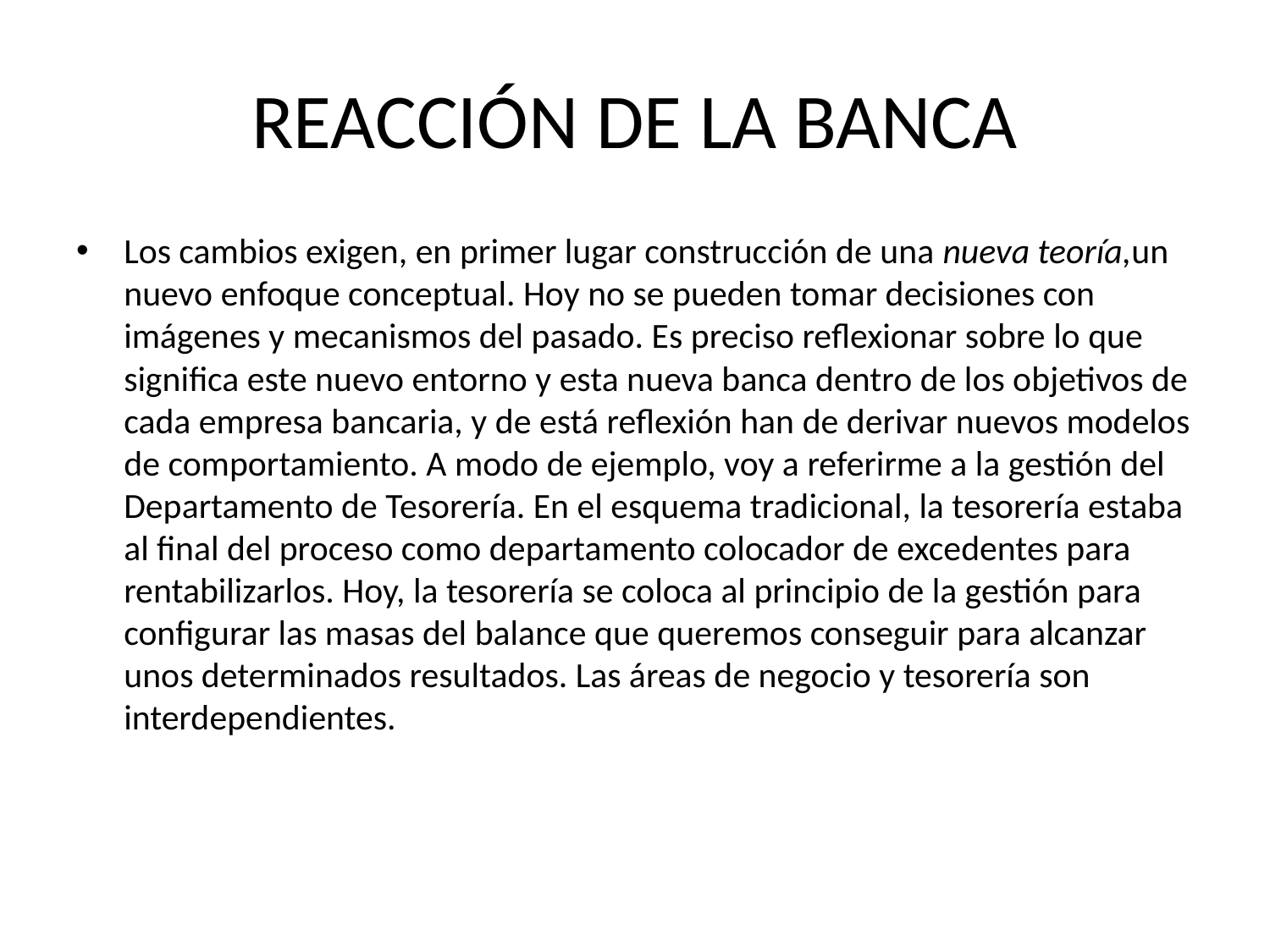

# REACCIÓN DE LA BANCA
Los cambios exigen, en primer lugar construcción de una nueva teoría,un nuevo enfoque conceptual. Hoy no se pueden tomar decisiones con imágenes y mecanismos del pasado. Es preciso reflexionar sobre lo que significa este nuevo entorno y esta nueva banca dentro de los objetivos de cada empresa bancaria, y de está reflexión han de derivar nuevos modelos de comportamiento. A modo de ejemplo, voy a referirme a la gestión del Departamento de Tesorería. En el esquema tradicional, la tesorería estaba al final del proceso como departamento colocador de excedentes para rentabilizarlos. Hoy, la tesorería se coloca al principio de la gestión para configurar las masas del balance que queremos conseguir para alcanzar unos determinados resultados. Las áreas de negocio y tesorería son interdependientes.